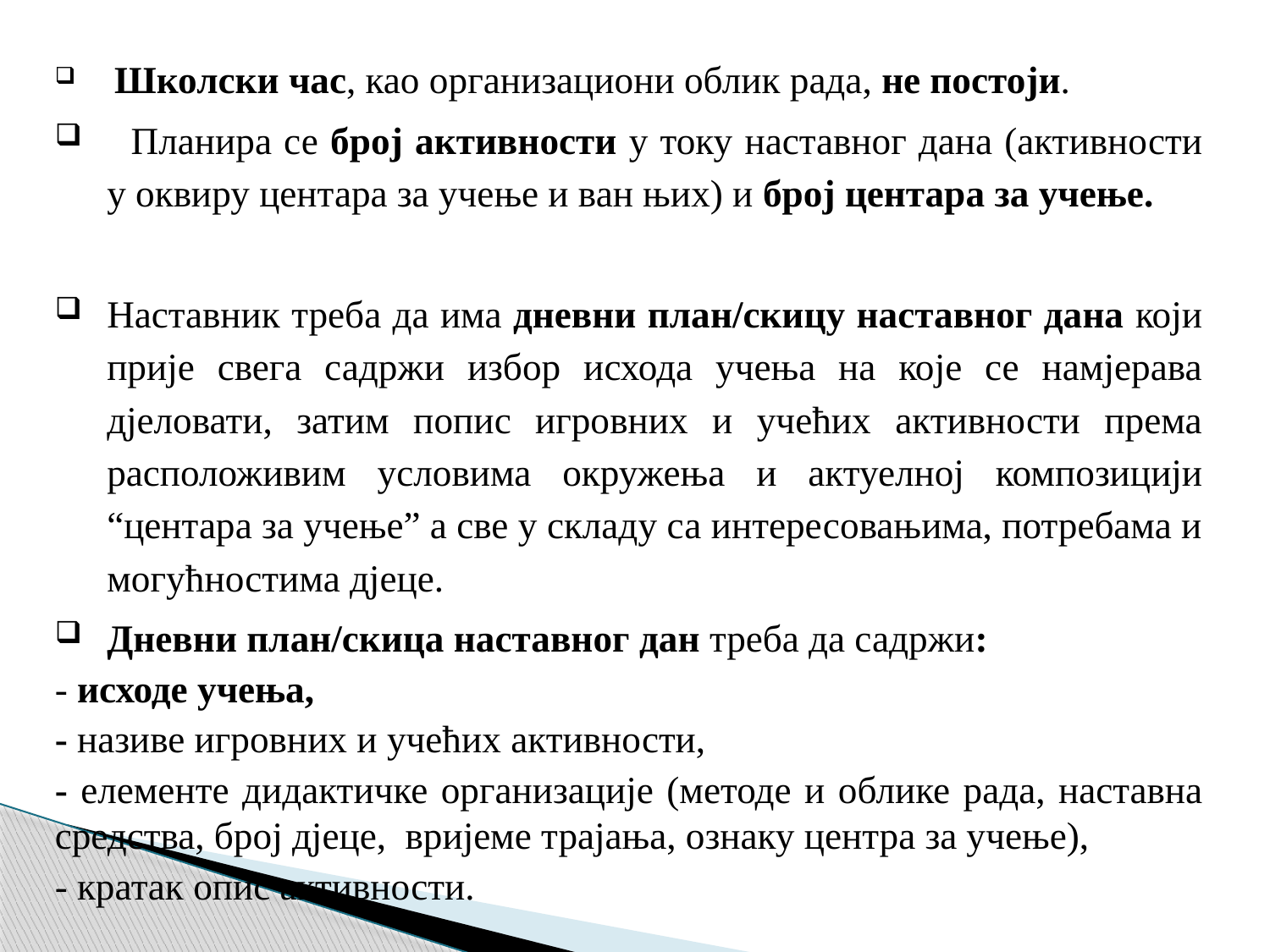

Школски час, као организациони облик рада, не постоји.
  Планира се број активности у току наставног дана (активности у оквиру центара за учење и ван њих) и број центара за учење.

Наставник треба да има дневни план/скицу наставног дана који прије свега садржи избор исхода учења на које се намјерава дјеловати, затим попис игровних и учећих активности према расположивим условима окружења и актуелној композицији “центара за учење” а све у складу са интересовањима, потребама и могућностима дјеце.
Дневни план/скица наставног дан треба да садржи:
- исходе учења,
- називе игровних и учећих активности,
- елементе дидактичке организације (методе и облике рада, наставна средства, број дјеце,  вријеме трајања, ознаку центра за учење),
- кратак опис активности.